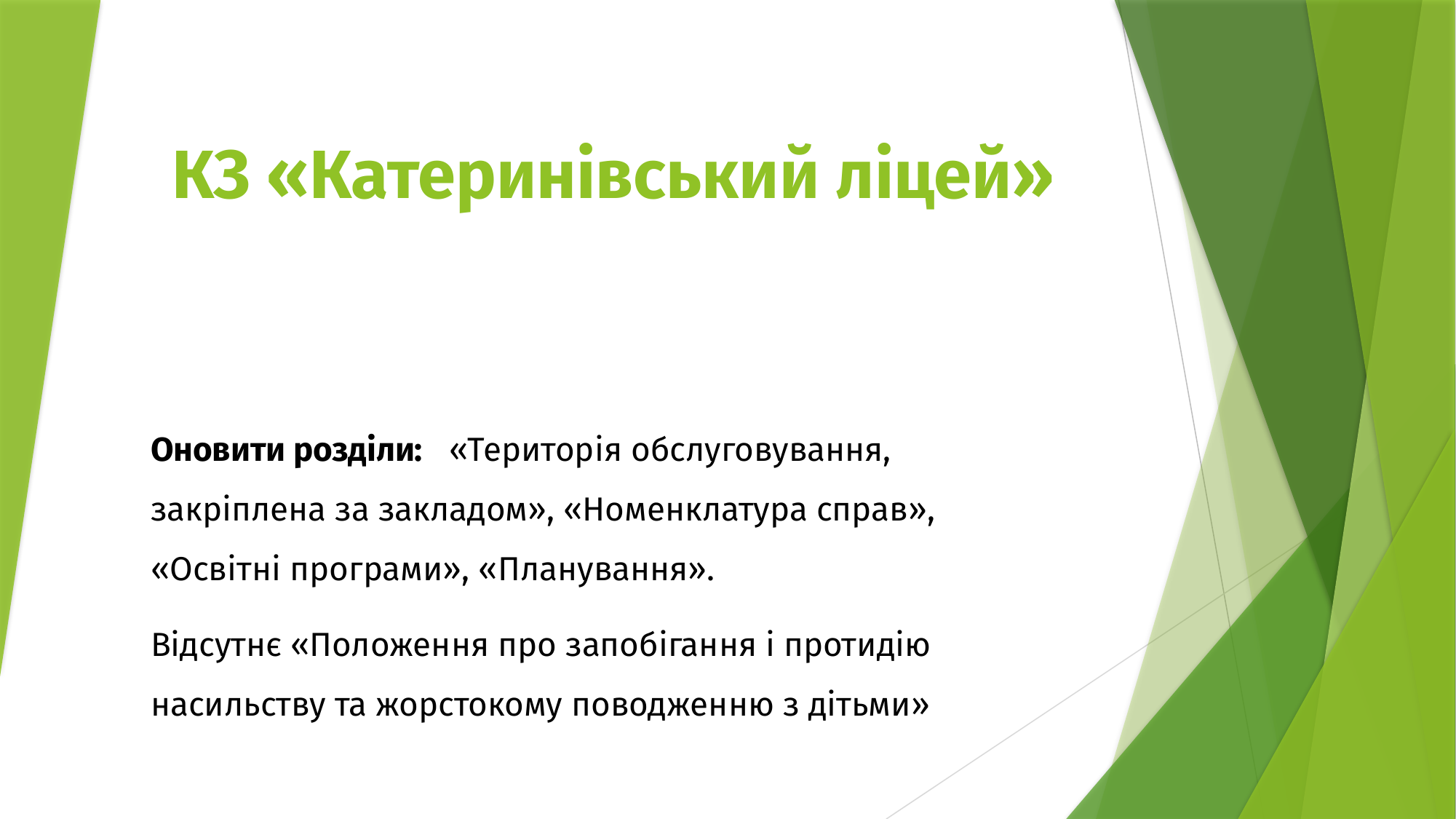

# КЗ «Катеринівський ліцей»
Оновити розділи:   «Територія обслуговування, закріплена за закладом», «Номенклатура справ», «Освітні програми», «Планування».
Відсутнє «Положення про запобігання і протидію насильству та жорстокому поводженню з дітьми»